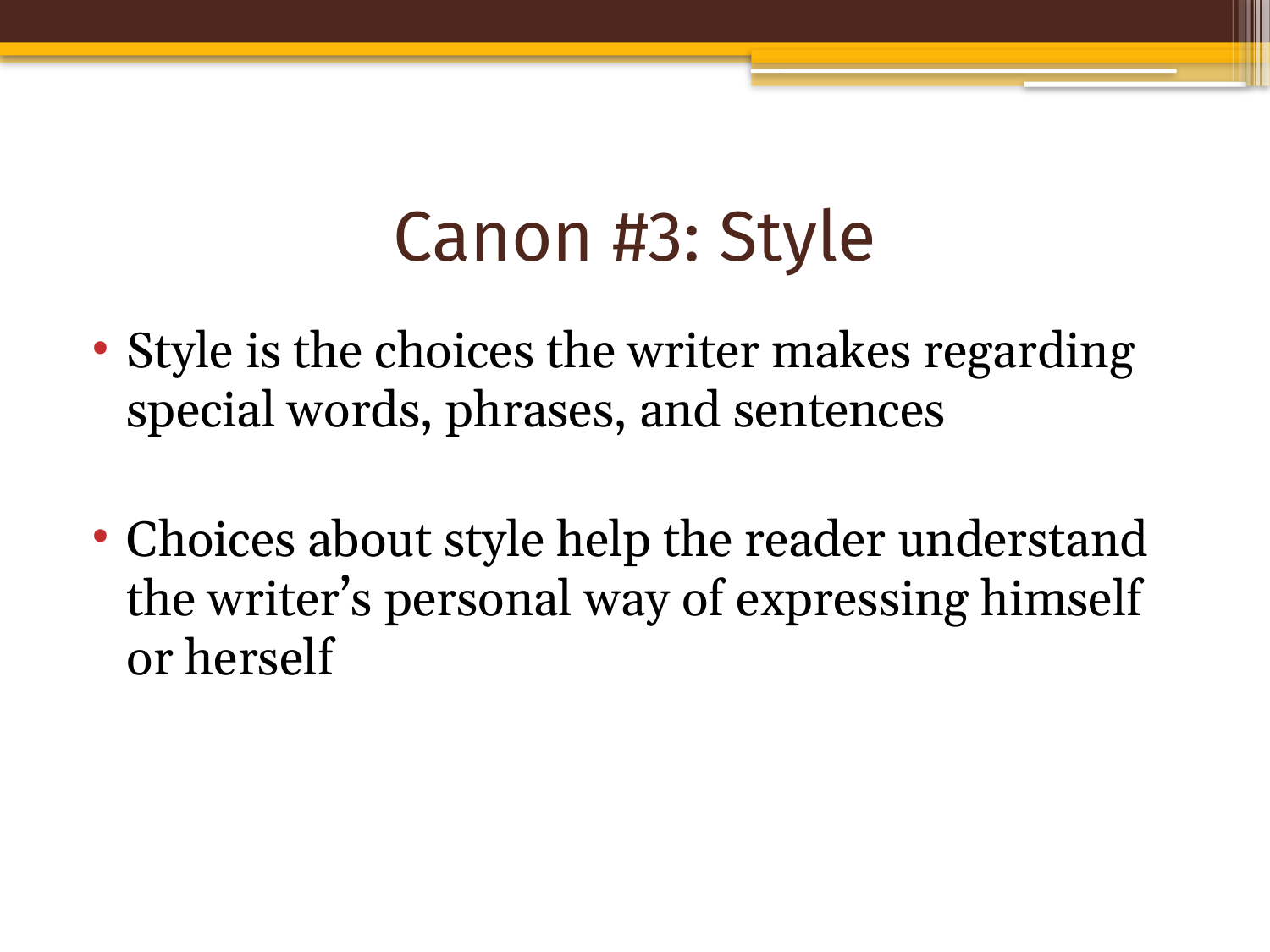

# Canon #3: Style
Style is the choices the writer makes regarding special words, phrases, and sentences

Choices about style help the reader understand the writer’s personal way of expressing himself or herself